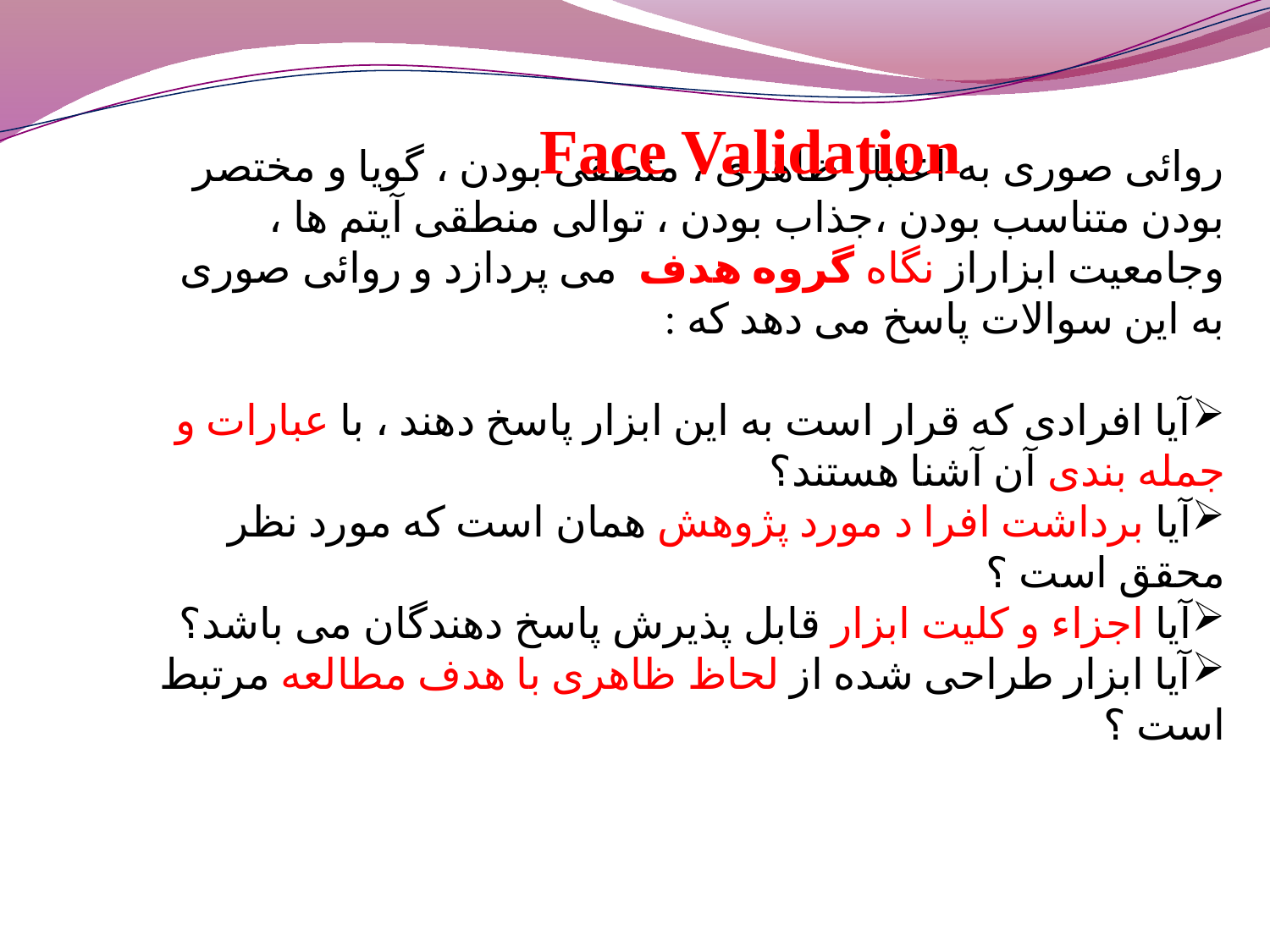

Face Validation
روائی صوری به اعتبار ظاهری ، منطقی بودن ، گویا و مختصر بودن متناسب بودن ،جذاب بودن ، توالی منطقی آیتم ها ، وجامعیت ابزاراز نگاه گروه هدف  می پردازد و روائی صوری به این سوالات پاسخ می دهد که :

آیا افرادی که قرار است به این ابزار پاسخ دهند ، با عبارات و جمله بندی آن آشنا هستند؟
آیا برداشت افرا د مورد پژوهش همان است که مورد نظر محقق است ؟
آیا اجزاء و کلیت ابزار قابل پذیرش پاسخ دهندگان می باشد؟
آیا ابزار طراحی شده از لحاظ ظاهری با هدف مطالعه مرتبط است ؟